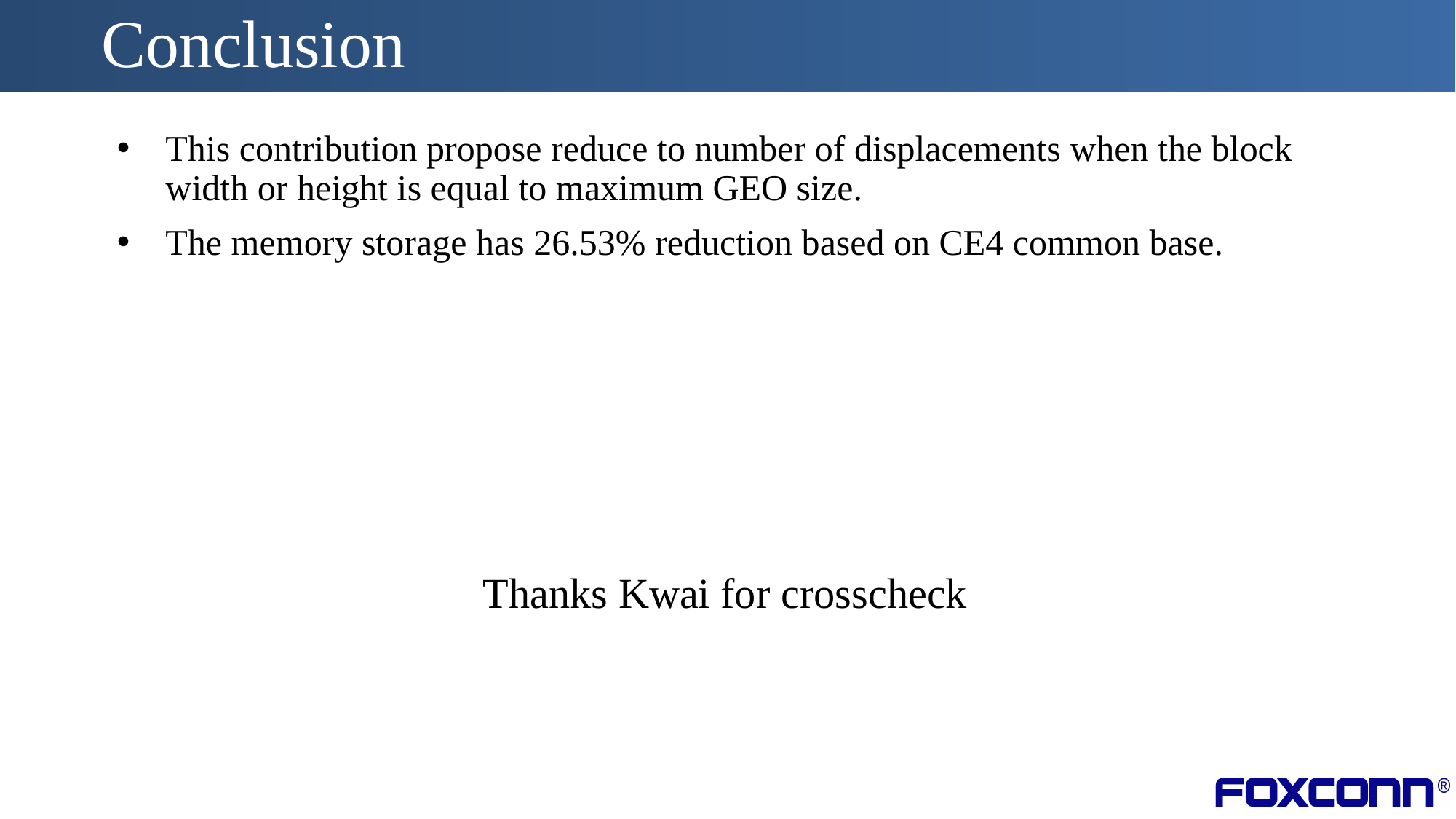

# Conclusion
This contribution propose reduce to number of displacements when the block width or height is equal to maximum GEO size.
The memory storage has 26.53% reduction based on CE4 common base.

Thanks Kwai for crosscheck